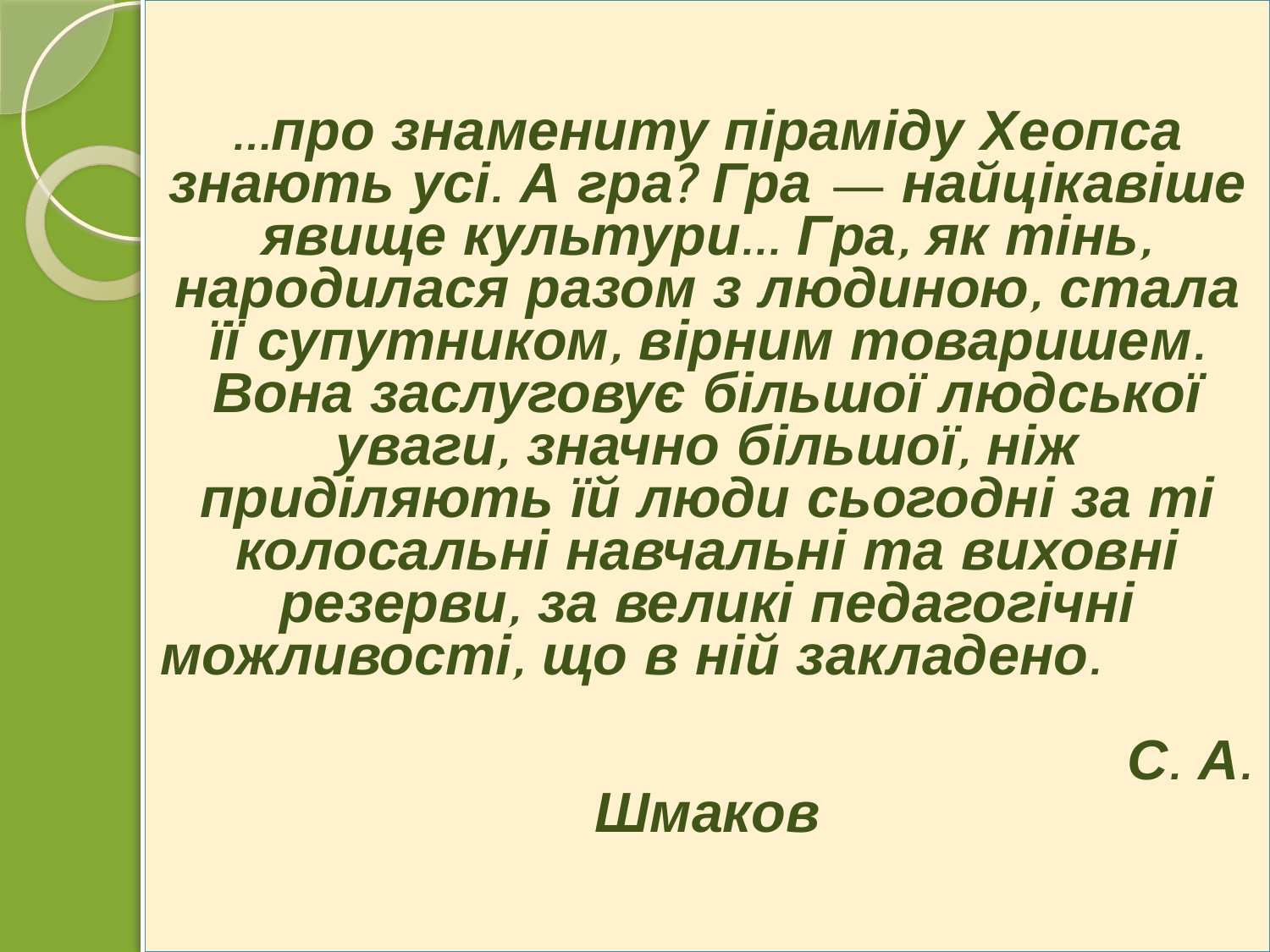

# …про знамениту піраміду Хеопса знають усі. А гра? Гра — найцікавіше явище культури... Гра, як тінь, народилася разом з людиною, стала її супутником, вірним товаришем. Вона заслуговує більшої людської уваги, значно більшої, ніж приділяють їй люди сьогодні за ті колосальні навчальні та виховні резерви, за великі педагогічні можливості, що в ній закладено. С. А. Шмаков